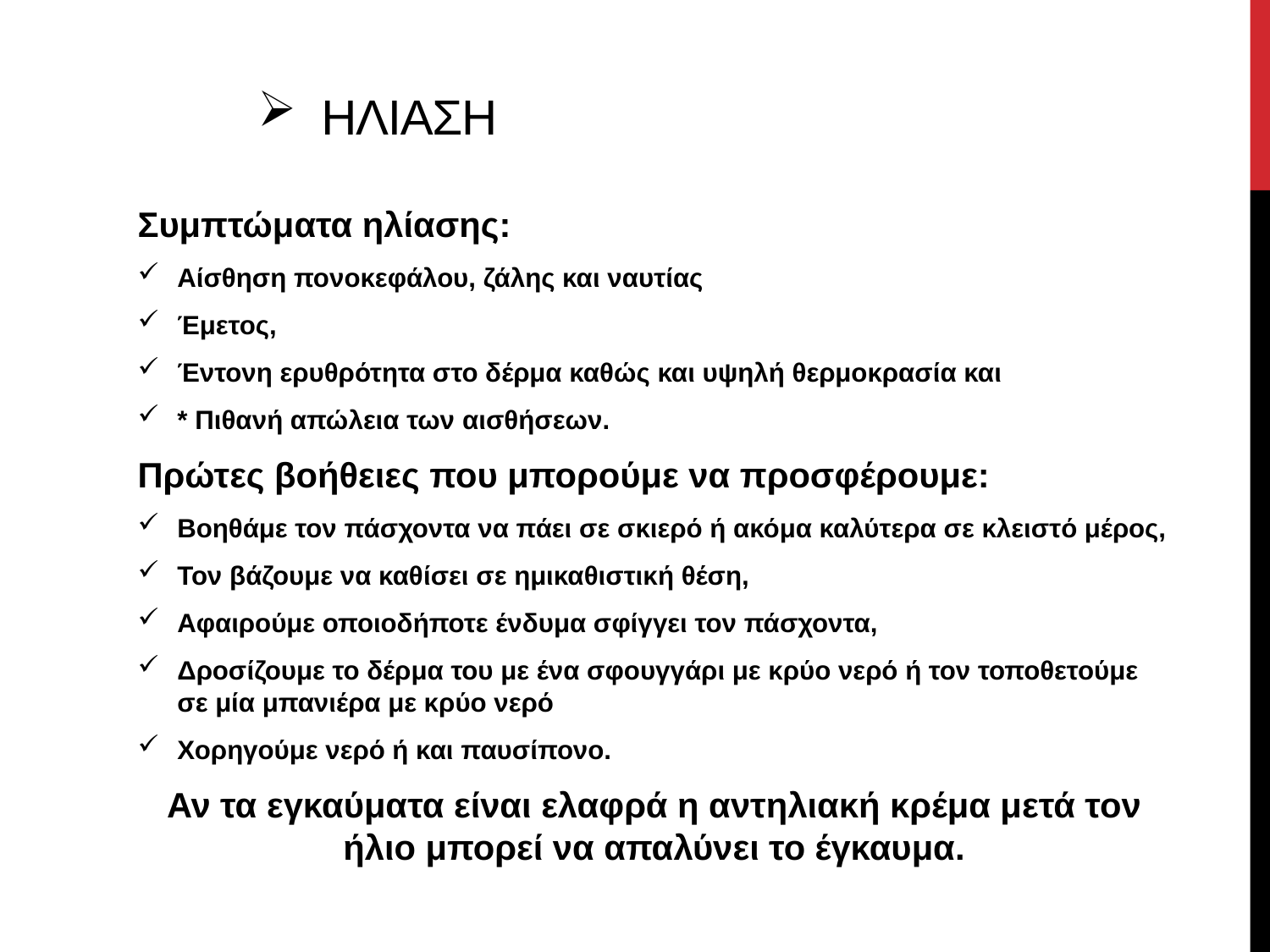

# ΗΛΙΑΣΗ
Συμπτώματα ηλίασης:
Αίσθηση πονοκεφάλου, ζάλης και ναυτίας
Έμετος,
Έντονη ερυθρότητα στο δέρμα καθώς και υψηλή θερμοκρασία και
* Πιθανή απώλεια των αισθήσεων.
Πρώτες βοήθειες που μπορούμε να προσφέρουμε:
Βοηθάμε τον πάσχοντα να πάει σε σκιερό ή ακόμα καλύτερα σε κλειστό μέρος,
Τον βάζουμε να καθίσει σε ημικαθιστική θέση,
Αφαιρούμε οποιοδήποτε ένδυμα σφίγγει τον πάσχοντα,
Δροσίζουμε το δέρμα του με ένα σφουγγάρι με κρύο νερό ή τον τοποθετούμε σε μία μπανιέρα με κρύο νερό
Χορηγούμε νερό ή και παυσίπονο.
Αν τα εγκαύματα είναι ελαφρά η αντηλιακή κρέμα μετά τον ήλιο μπορεί να απαλύνει το έγκαυμα.